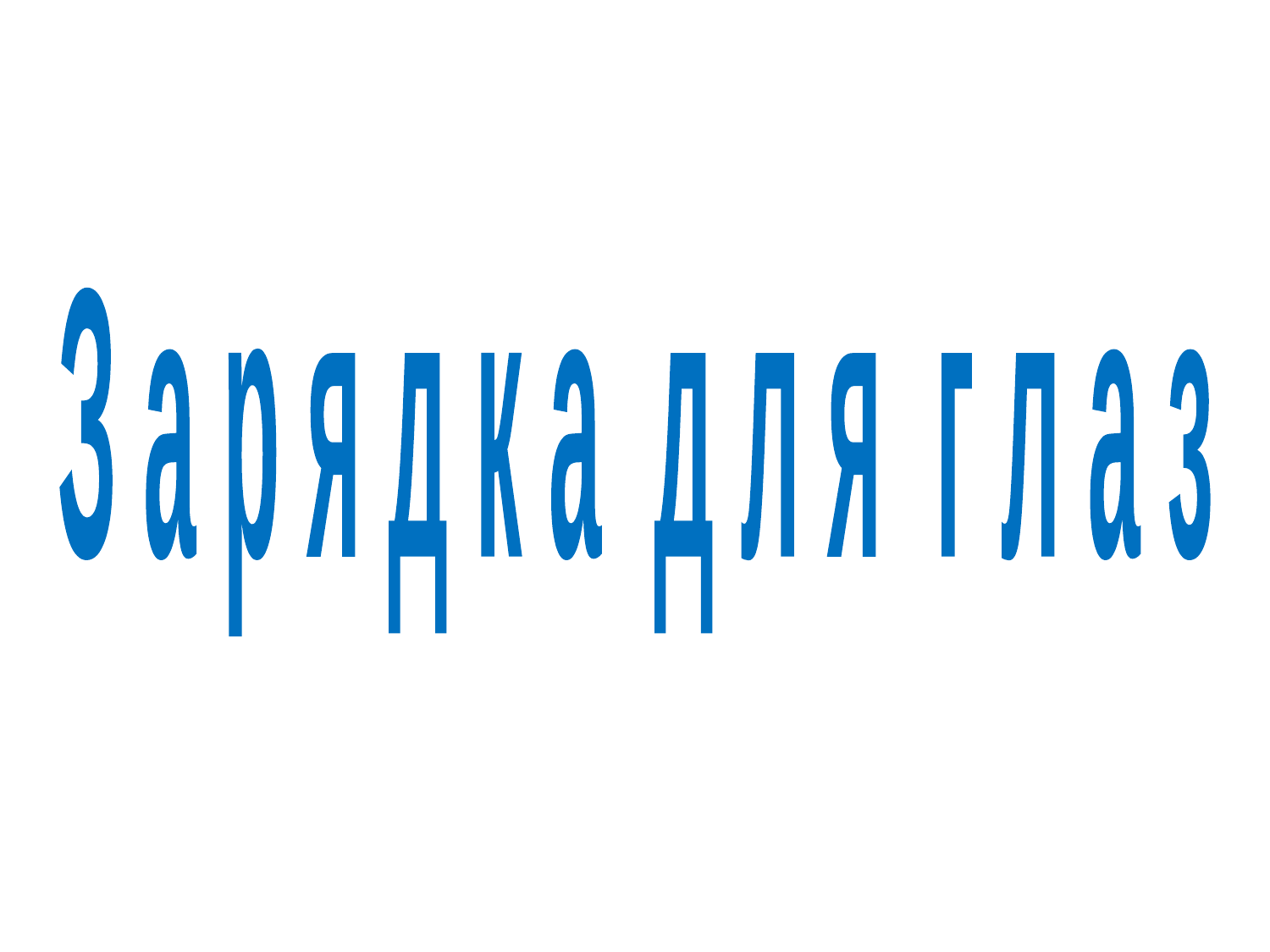

З а р я д к а  д л я  г л а з